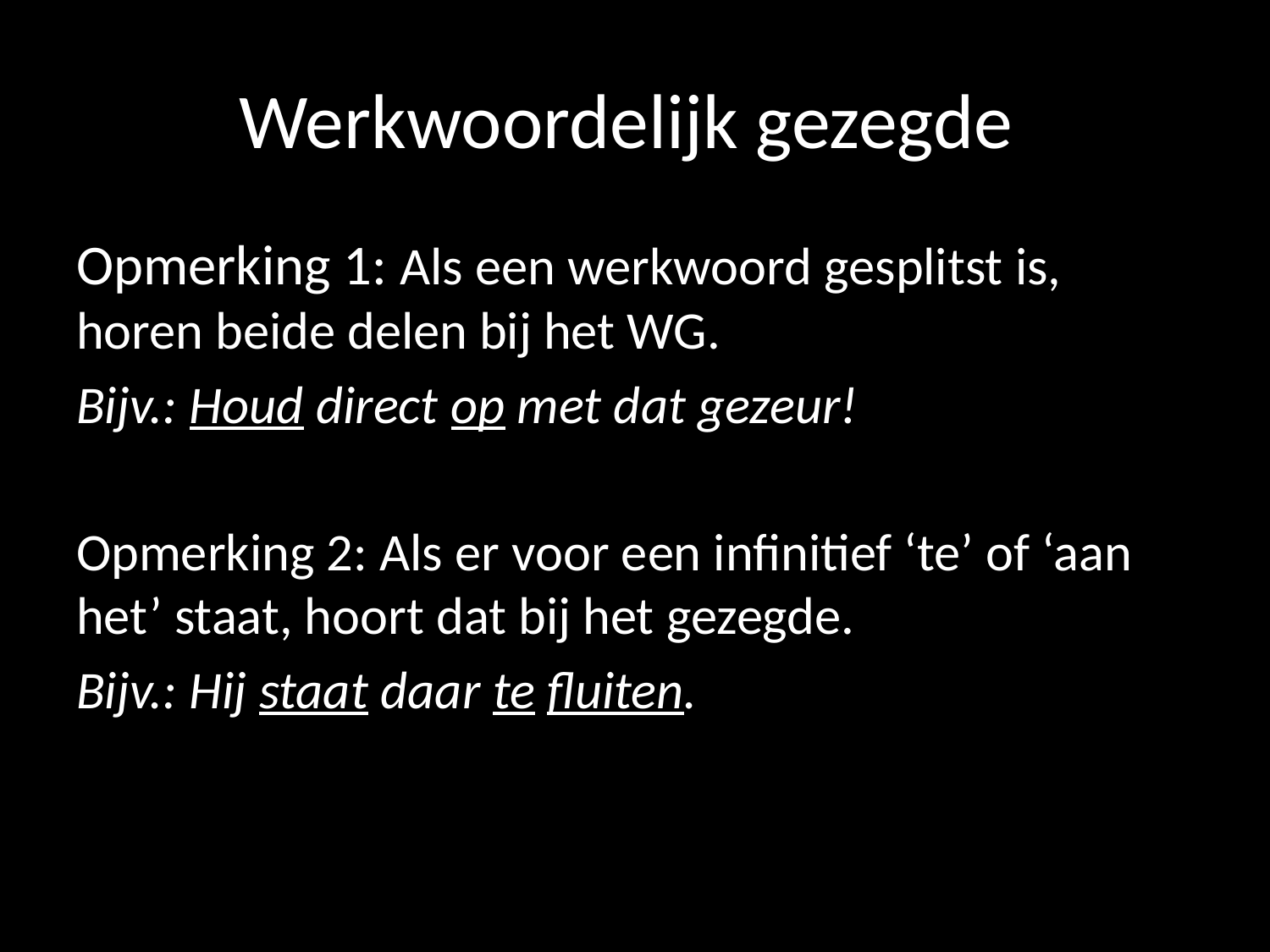

# Werkwoordelijk gezegde
Opmerking 1: Als een werkwoord gesplitst is, horen beide delen bij het WG.
Bijv.: Houd direct op met dat gezeur!

Opmerking 2: Als er voor een infinitief ‘te’ of ‘aan het’ staat, hoort dat bij het gezegde.
Bijv.: Hij staat daar te fluiten.